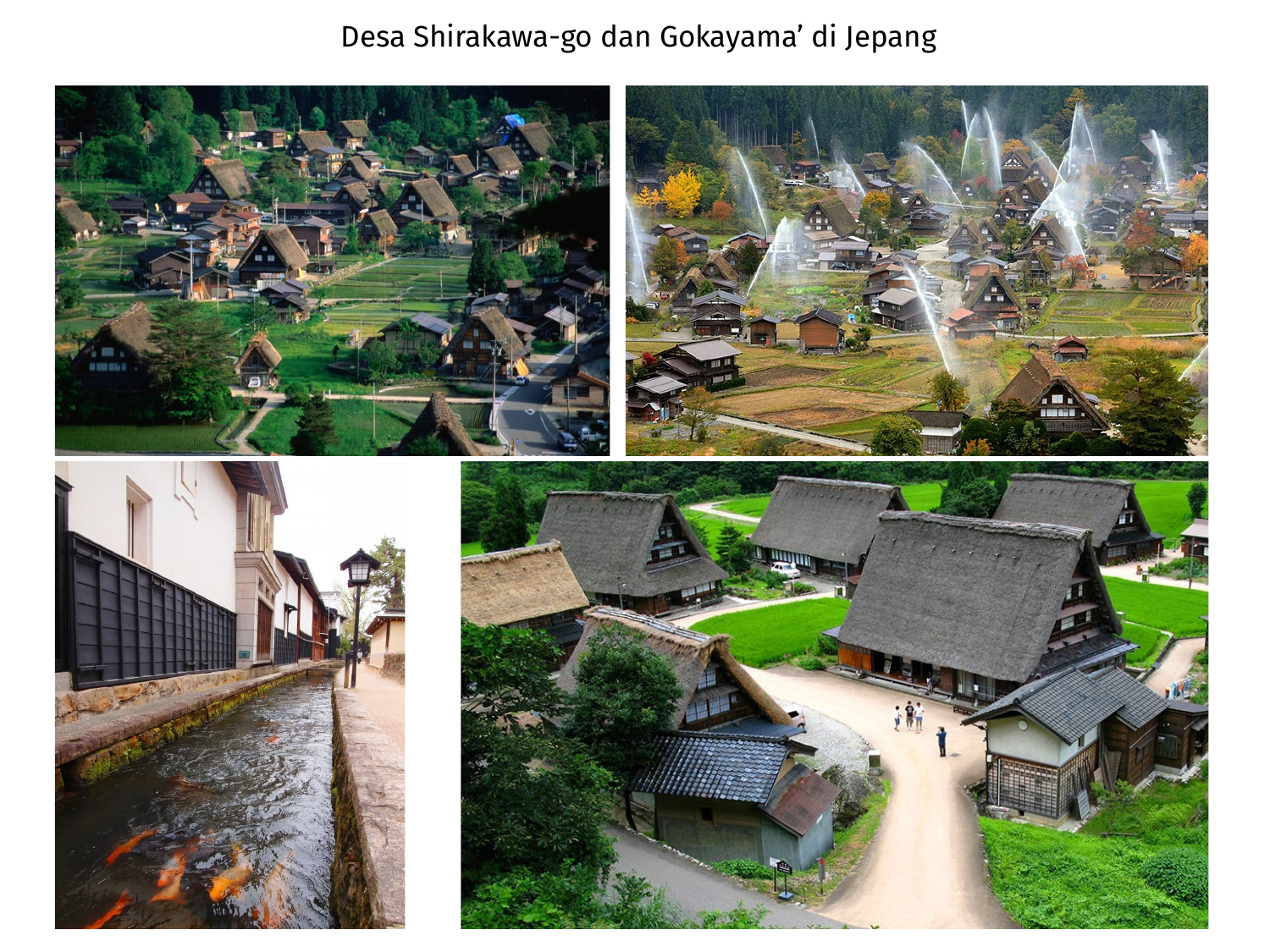

Desa Shirakawa-go dan Gokayama’ di Jepang

70